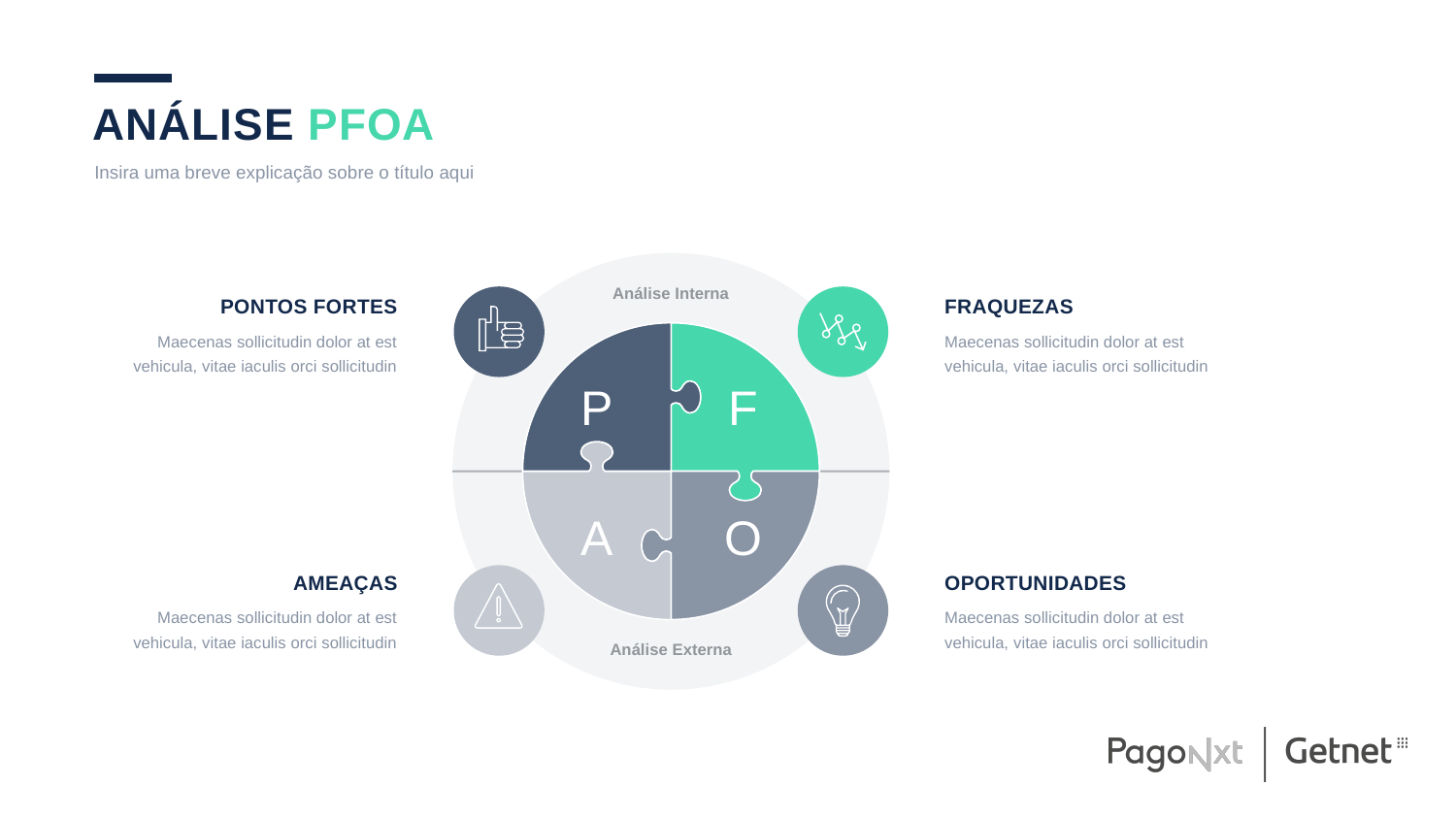

Análise pfoa
Insira uma breve explicação sobre o título aqui

Análise Interna

Pontos fortes
fraquezas

Maecenas sollicitudin dolor at est vehicula, vitae iaculis orci sollicitudin
Maecenas sollicitudin dolor at est vehicula, vitae iaculis orci sollicitudin
P
F

A
O

ameaças
oportunidades
Maecenas sollicitudin dolor at est vehicula, vitae iaculis orci sollicitudin
Maecenas sollicitudin dolor at est vehicula, vitae iaculis orci sollicitudin
Análise Externa